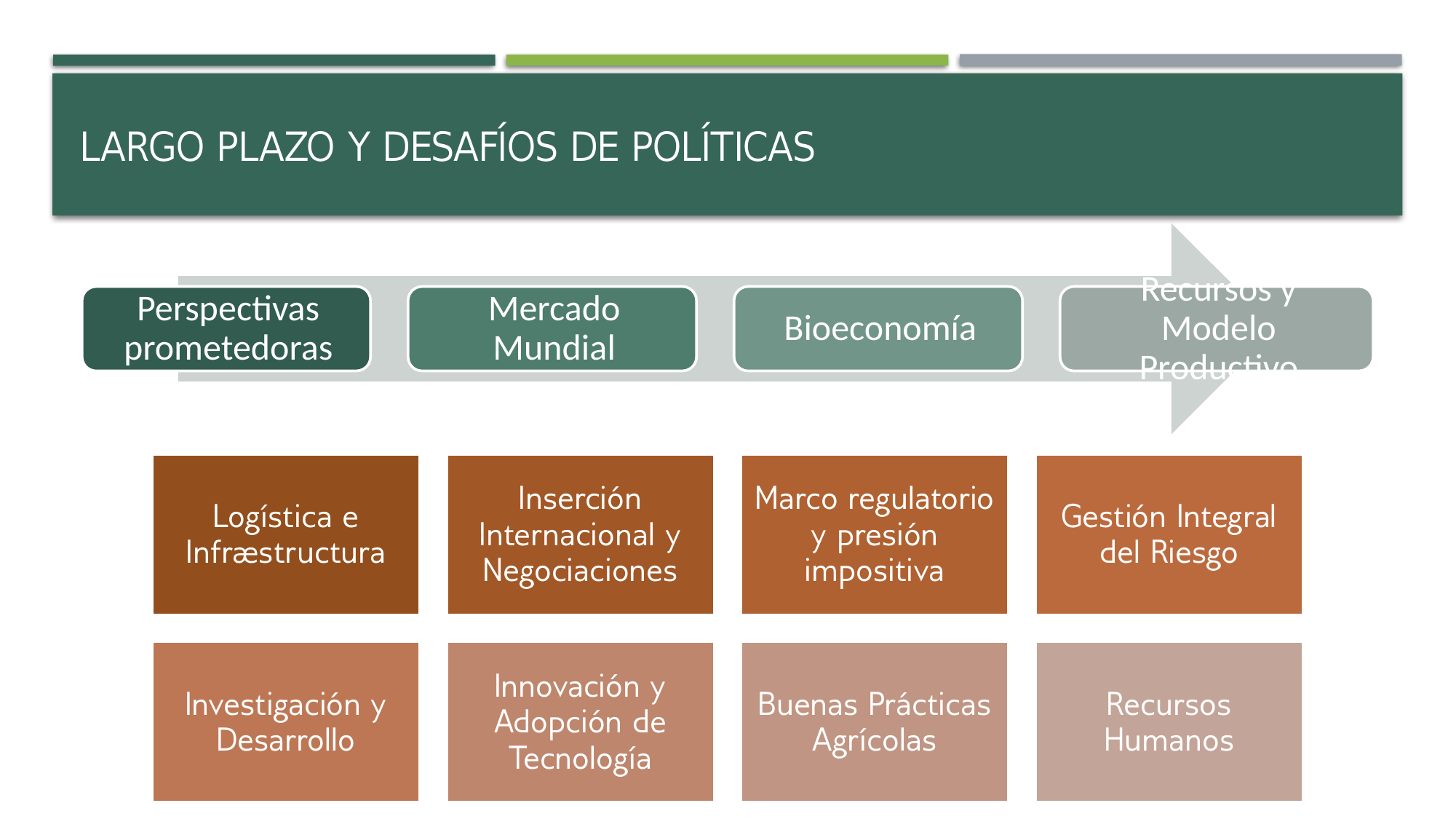

# Largo plazo y desafíos de políticas
Perspectivas prometedoras
Mercado Mundial
Bioeconomía
Recursos y Modelo Productivo
Logística e Infraestructura
Inserción Internacional y Negociaciones
Marco regulatorio y presión impositiva
Gestión Integral del Riesgo
Investigación y Desarrollo
Innovación y Adopción de Tecnología
Buenas Prácticas Agrícolas
Recursos Humanos